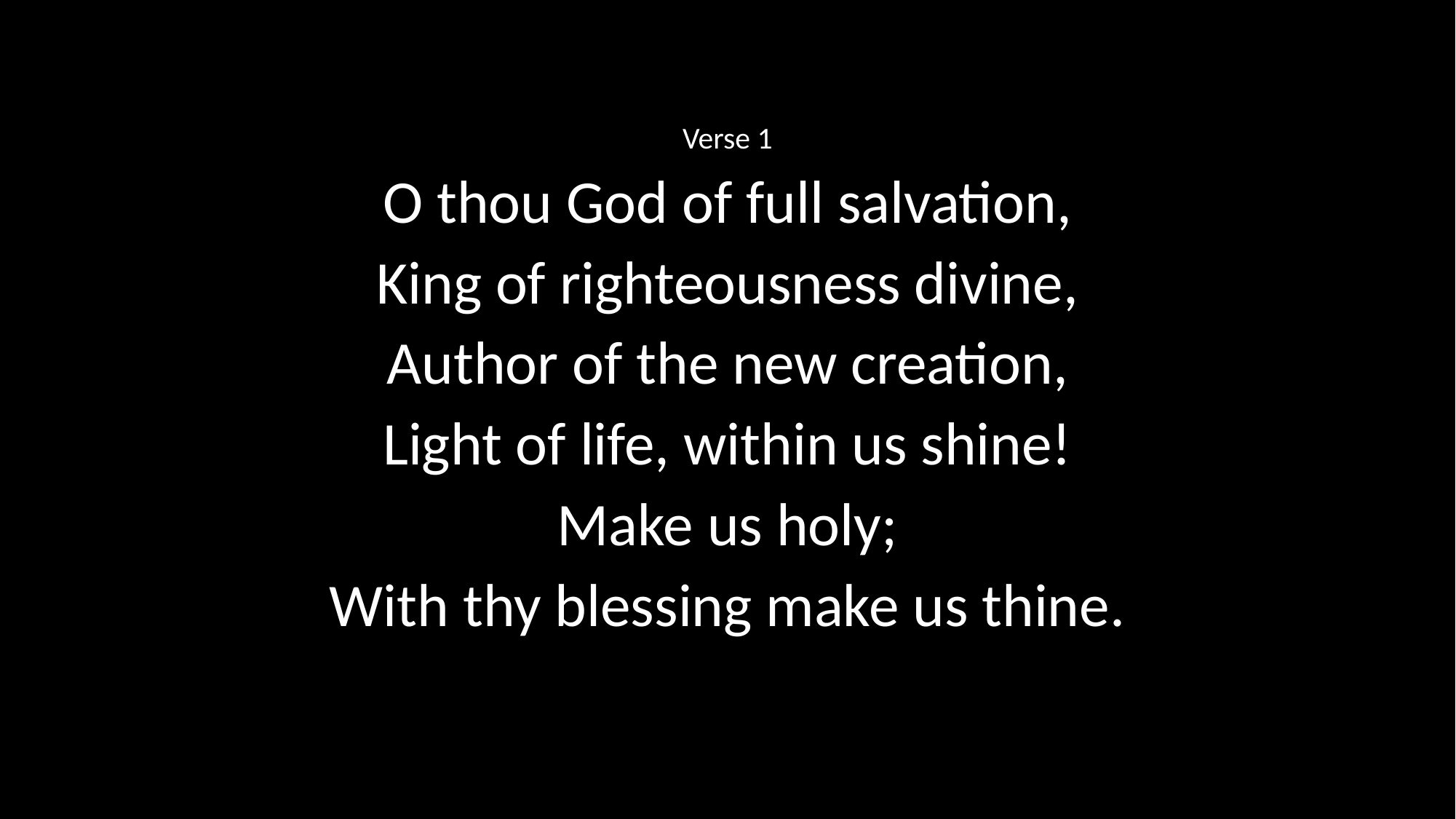

Verse 1
O thou God of full salvation,
King of righteousness divine,
Author of the new creation,
Light of life, within us shine!
Make us holy;
With thy blessing make us thine.